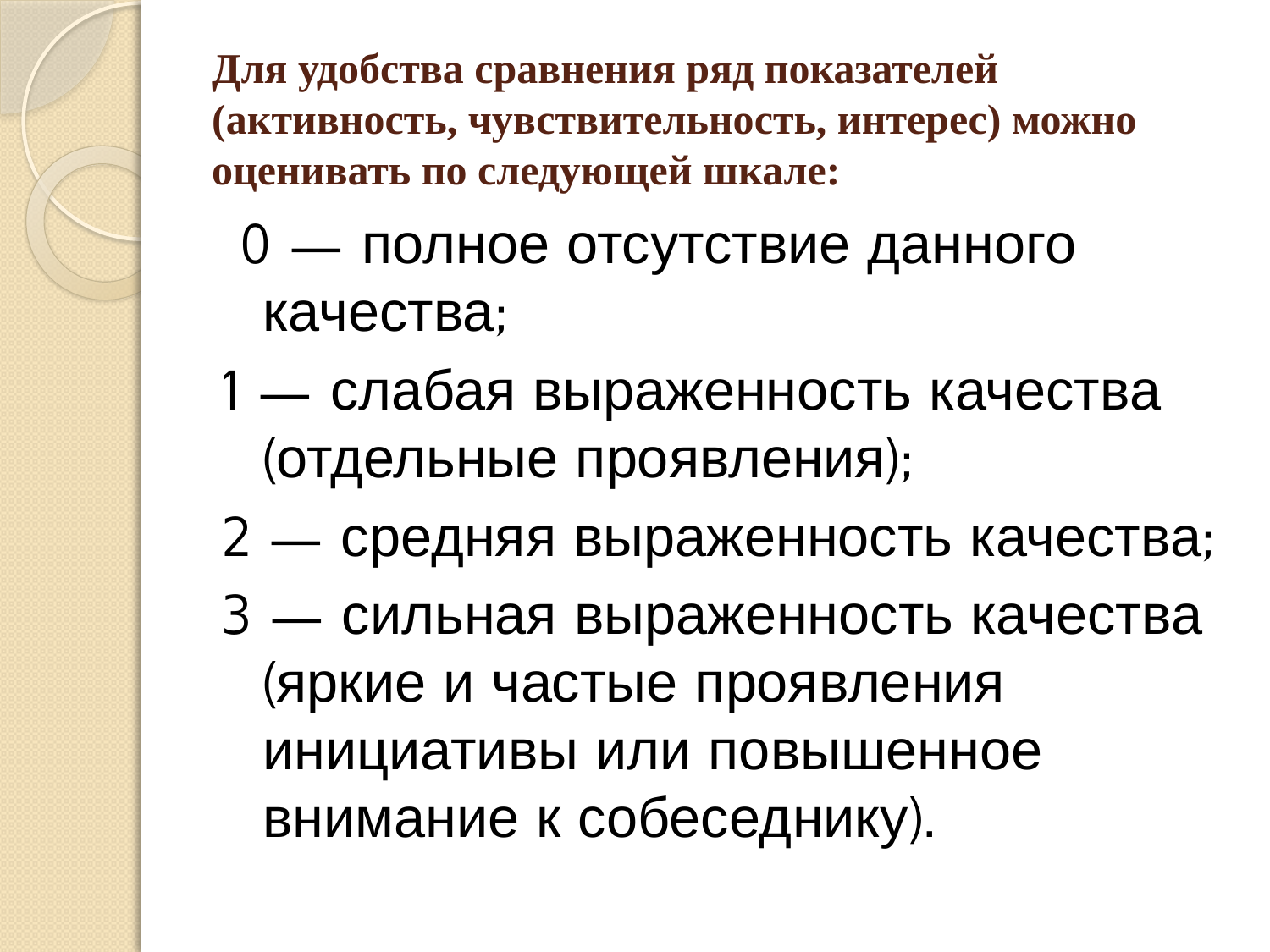

# Для удобства сравнения ряд показателей (активность, чувствительность, интерес) можно оценивать по следующей шкале:
 0 — полное отсутствие данного качества;
1 — слабая выраженность качества (отдельные проявления);
2 — средняя выраженность качества;
3 — сильная выраженность качества (яркие и частые проявления инициативы или повышенное внимание к собеседнику).